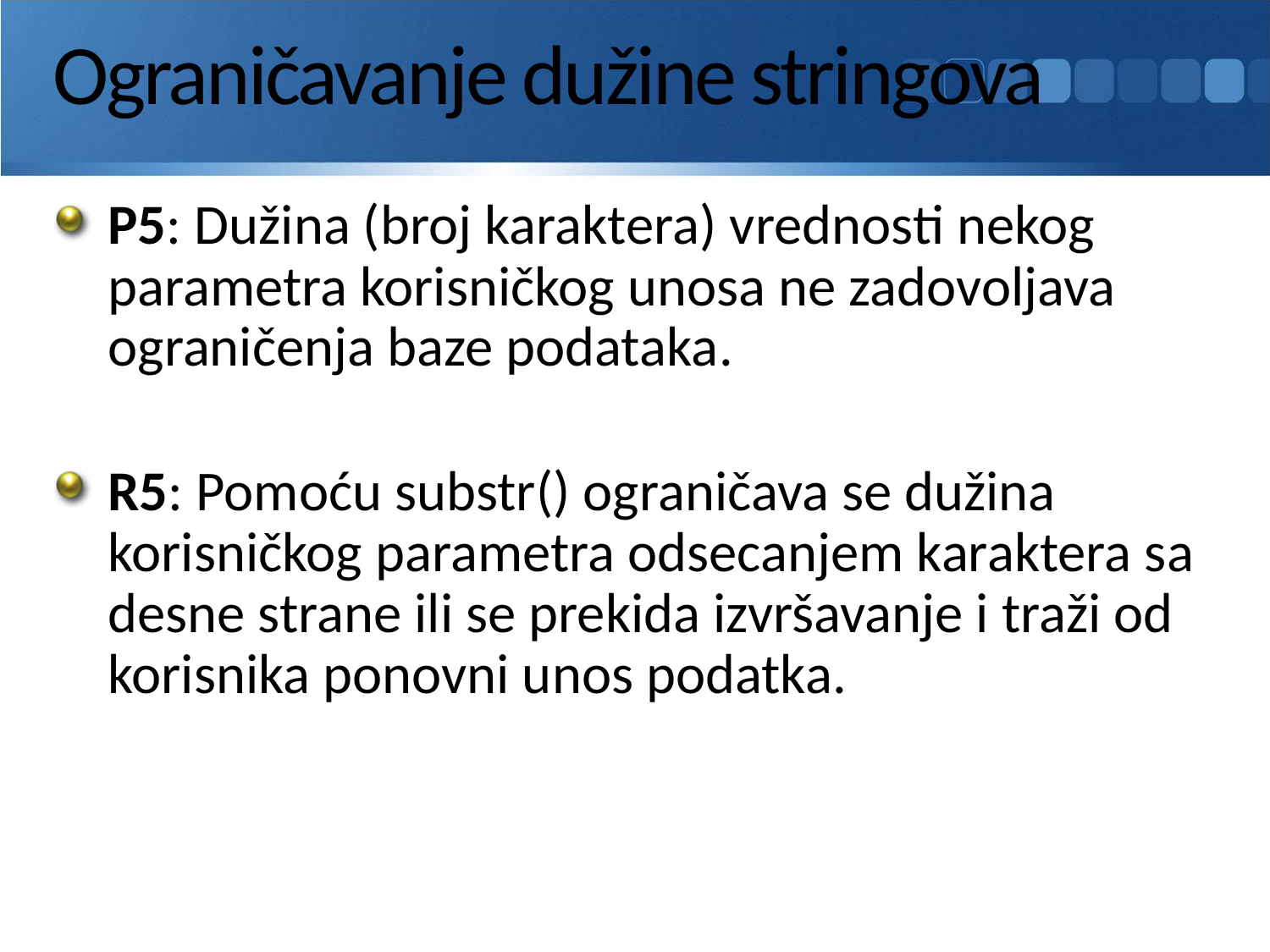

# Ograničavanje dužine stringova
P5: Dužina (broj karaktera) vrednosti nekog parametra korisničkog unosa ne zadovoljava ograničenja baze podataka.

R5: Pomoću substr() ograničava se dužina korisničkog parametra odsecanjem karaktera sa desne strane ili se prekida izvršavanje i traži od korisnika ponovni unos podatka.